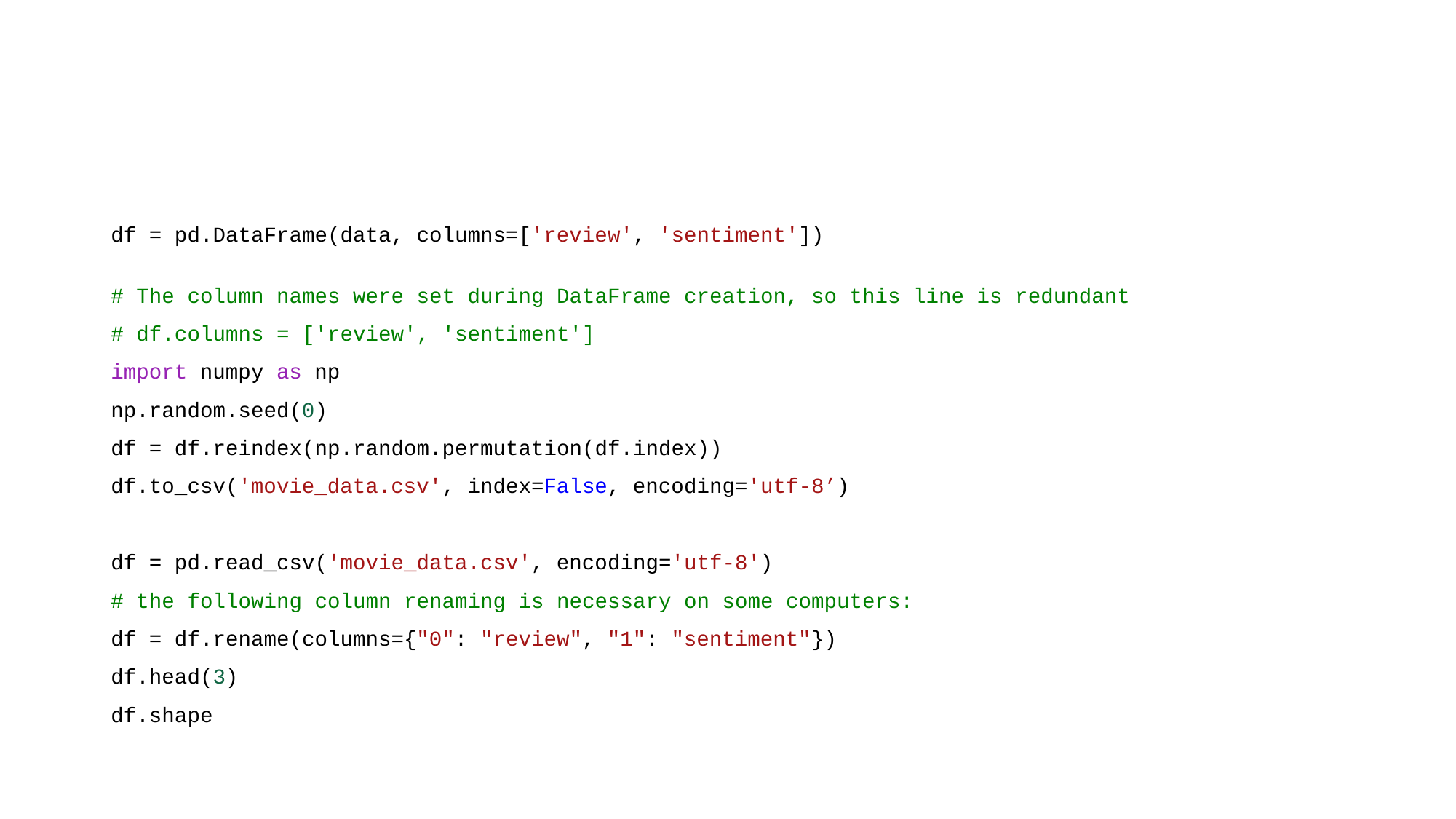

#
df = pd.DataFrame(data, columns=['review', 'sentiment'])
# The column names were set during DataFrame creation, so this line is redundant
# df.columns = ['review', 'sentiment']
import numpy as np
np.random.seed(0)
df = df.reindex(np.random.permutation(df.index))
df.to_csv('movie_data.csv', index=False, encoding='utf-8’)

df = pd.read_csv('movie_data.csv', encoding='utf-8')
# the following column renaming is necessary on some computers:
df = df.rename(columns={"0": "review", "1": "sentiment"})
df.head(3)
df.shape